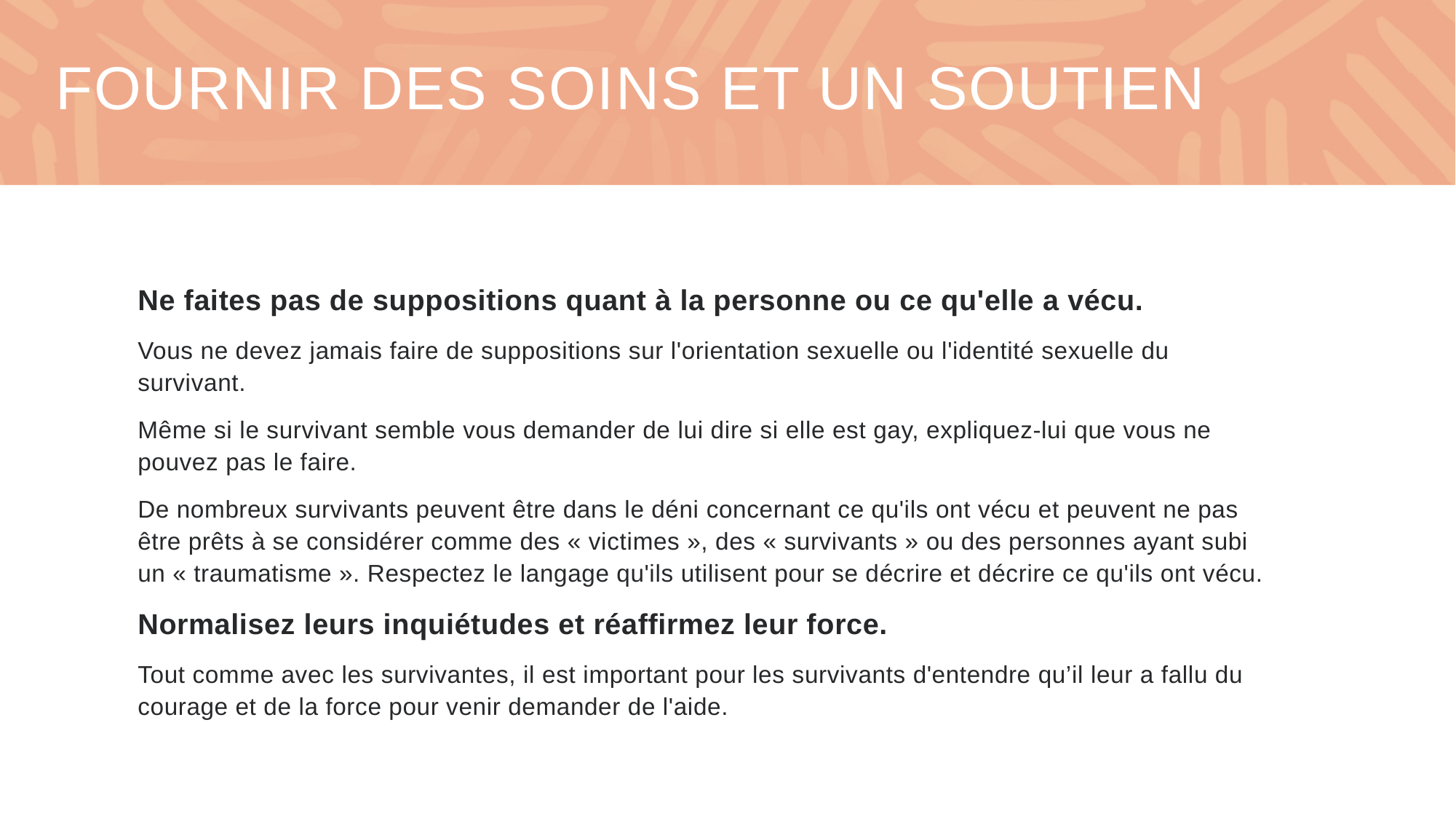

# Fournir des soins et un soutien
Ne faites pas de suppositions quant à la personne ou ce qu'elle a vécu.
Vous ne devez jamais faire de suppositions sur l'orientation sexuelle ou l'identité sexuelle du survivant.
Même si le survivant semble vous demander de lui dire si elle est gay, expliquez-lui que vous ne pouvez pas le faire.
De nombreux survivants peuvent être dans le déni concernant ce qu'ils ont vécu et peuvent ne pas être prêts à se considérer comme des « victimes », des « survivants » ou des personnes ayant subi un « traumatisme ». Respectez le langage qu'ils utilisent pour se décrire et décrire ce qu'ils ont vécu.
Normalisez leurs inquiétudes et réaffirmez leur force.
Tout comme avec les survivantes, il est important pour les survivants d'entendre qu’il leur a fallu du courage et de la force pour venir demander de l'aide.